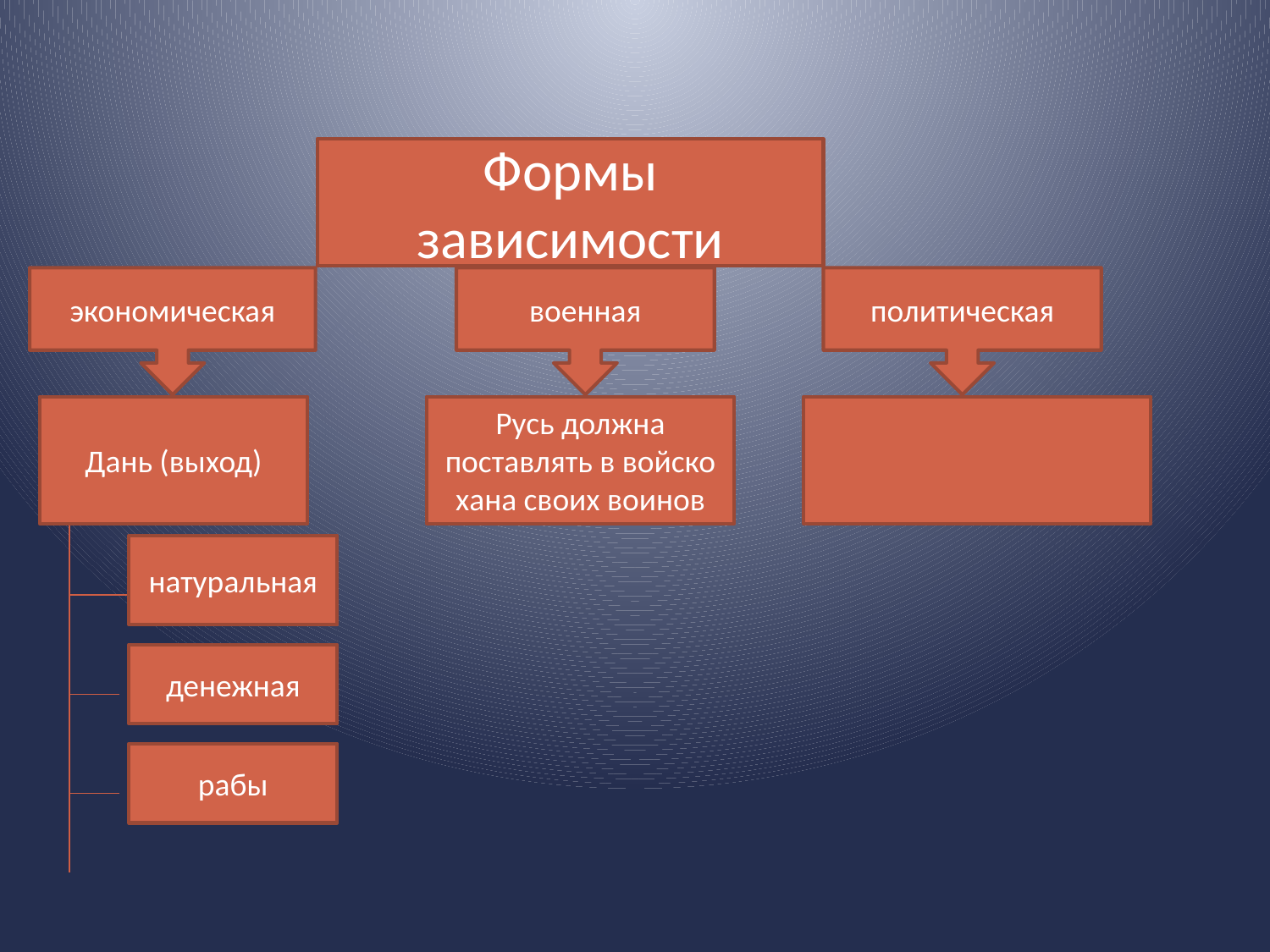

Формы зависимости
экономическая
военная
политическая
Дань (выход)
Русь должна поставлять в войско хана своих воинов

натуральная
денежная
рабы